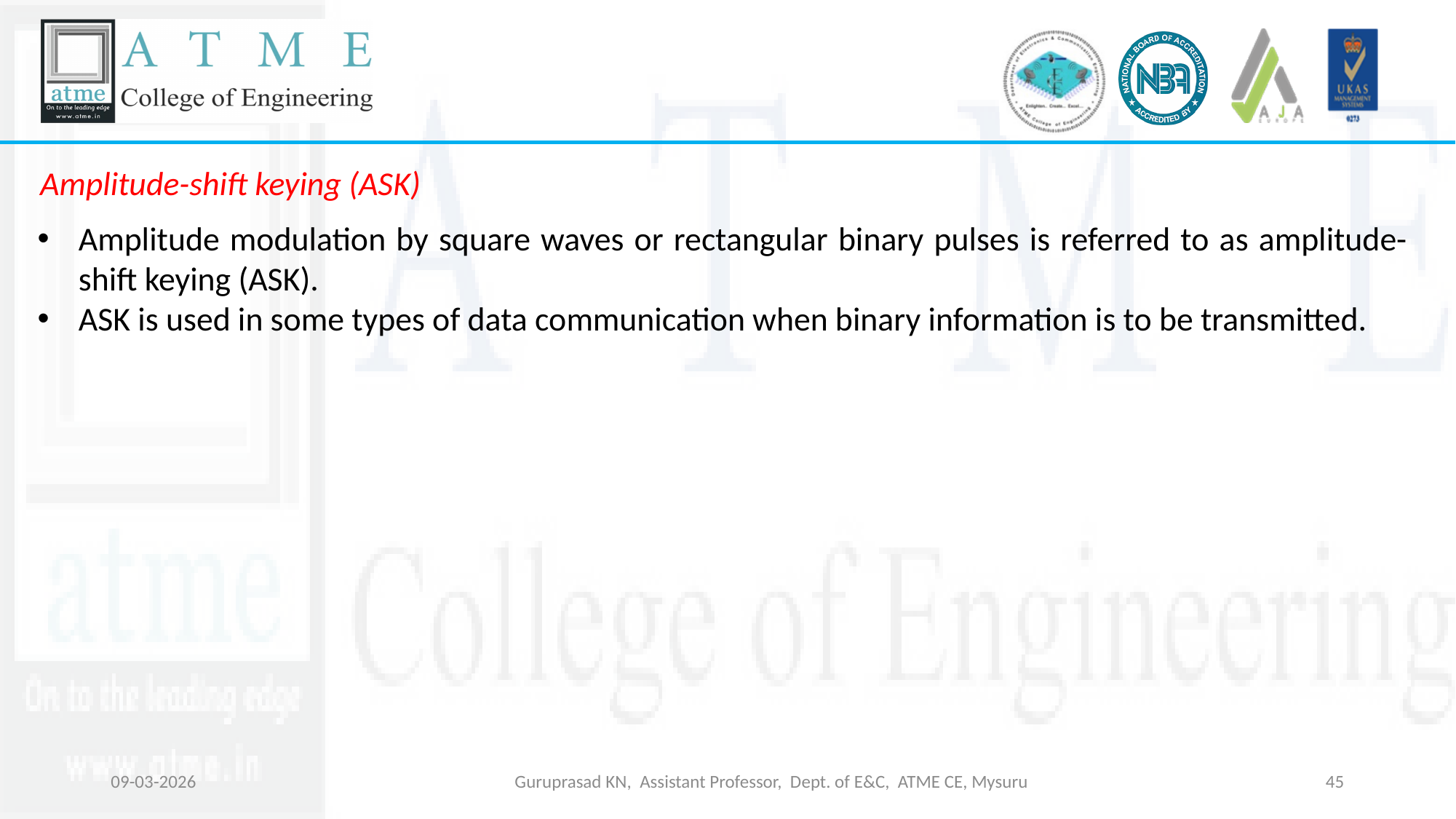

Amplitude-shift keying (ASK)
Amplitude modulation by square waves or rectangular binary pulses is referred to as amplitude-shift keying (ASK).
ASK is used in some types of data communication when binary information is to be transmitted.
09-03-2026
Guruprasad KN,  Assistant Professor,  Dept. of E&C,  ATME CE, Mysuru
45